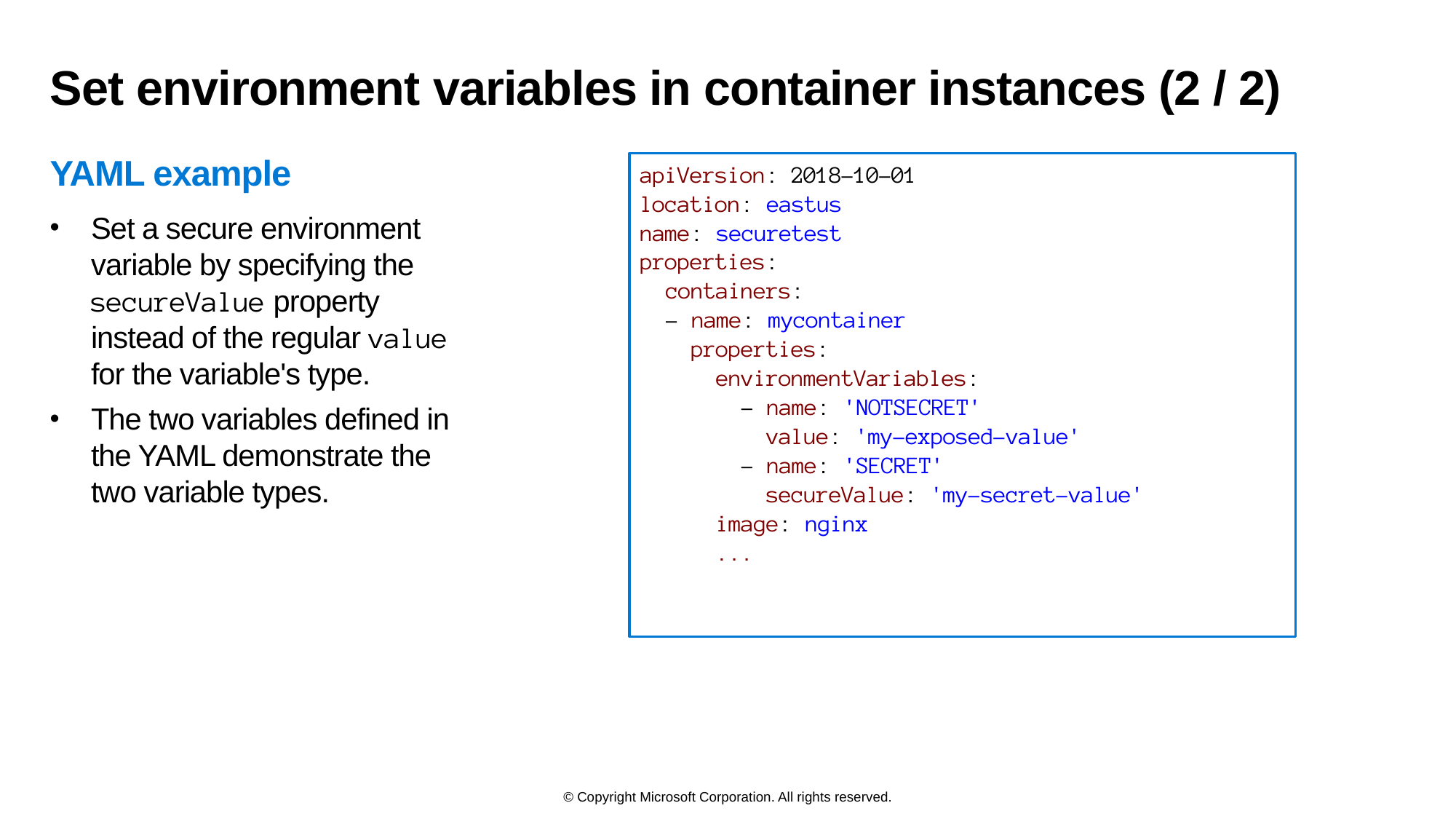

# Set environment variables in container instances (2 / 2)
YAML example
Set a secure environment variable by specifying the secureValue property instead of the regular value for the variable's type.
The two variables defined in the YAML demonstrate the two variable types.
apiVersion: 2018-10-01
location: eastus
name: securetest
properties:
  containers:
  - name: mycontainer
    properties:
      environmentVariables:
        - name: 'NOTSECRET'
          value: 'my-exposed-value'
        - name: 'SECRET'
          secureValue: 'my-secret-value'
      image: nginx
      ...